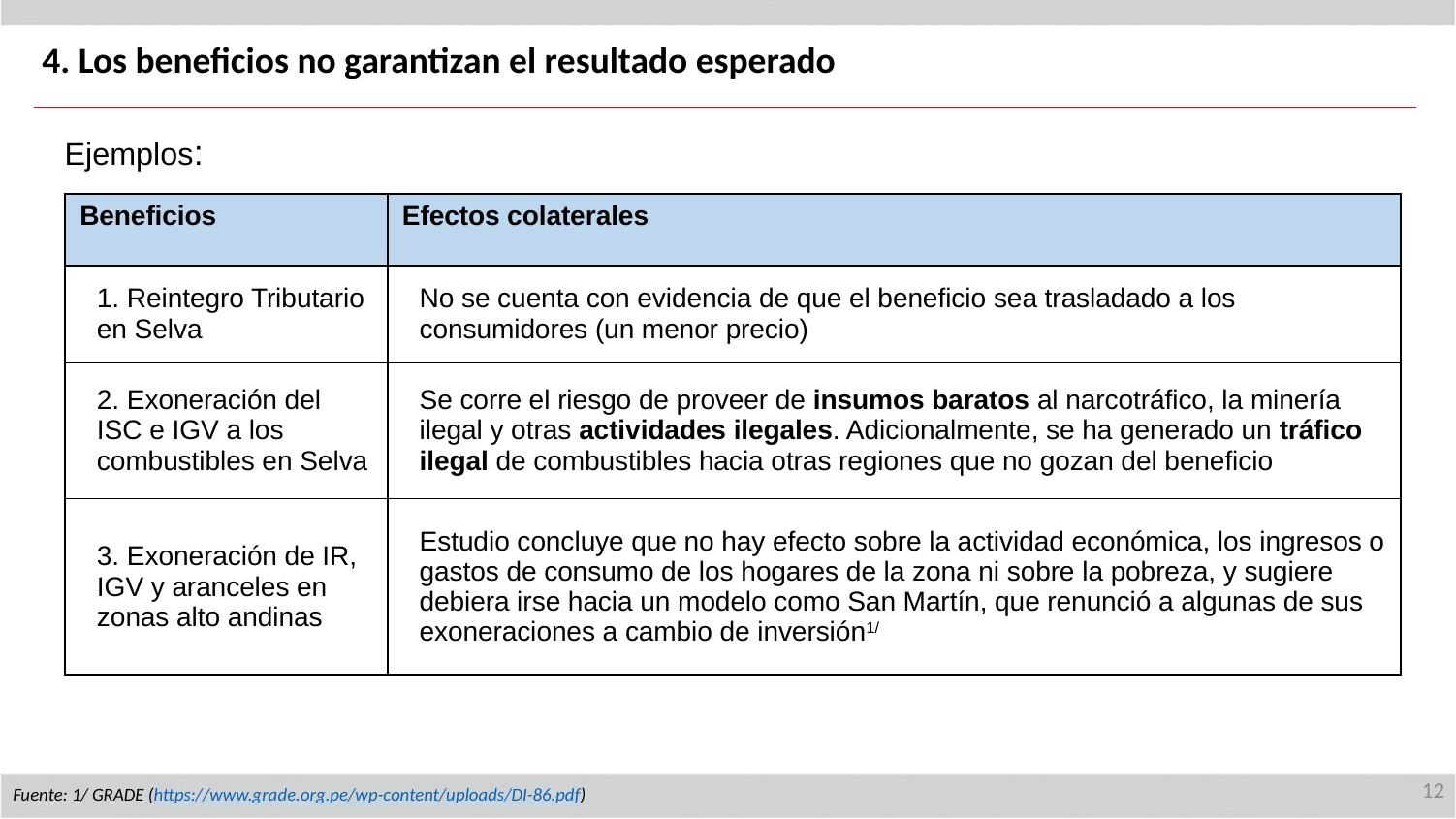

4. Los beneficios no garantizan el resultado esperado
Ejemplos:
| Beneficios | Efectos colaterales |
| --- | --- |
| 1. Reintegro Tributario en Selva | No se cuenta con evidencia de que el beneficio sea trasladado a los consumidores (un menor precio) |
| 2. Exoneración del ISC e IGV a los combustibles en Selva | Se corre el riesgo de proveer de insumos baratos al narcotráfico, la minería ilegal y otras actividades ilegales. Adicionalmente, se ha generado un tráfico ilegal de combustibles hacia otras regiones que no gozan del beneficio |
| 3. Exoneración de IR, IGV y aranceles en zonas alto andinas | Estudio concluye que no hay efecto sobre la actividad económica, los ingresos o gastos de consumo de los hogares de la zona ni sobre la pobreza, y sugiere debiera irse hacia un modelo como San Martín, que renunció a algunas de sus exoneraciones a cambio de inversión1/ |
12
Fuente: 1/ GRADE (https://www.grade.org.pe/wp-content/uploads/DI-86.pdf)